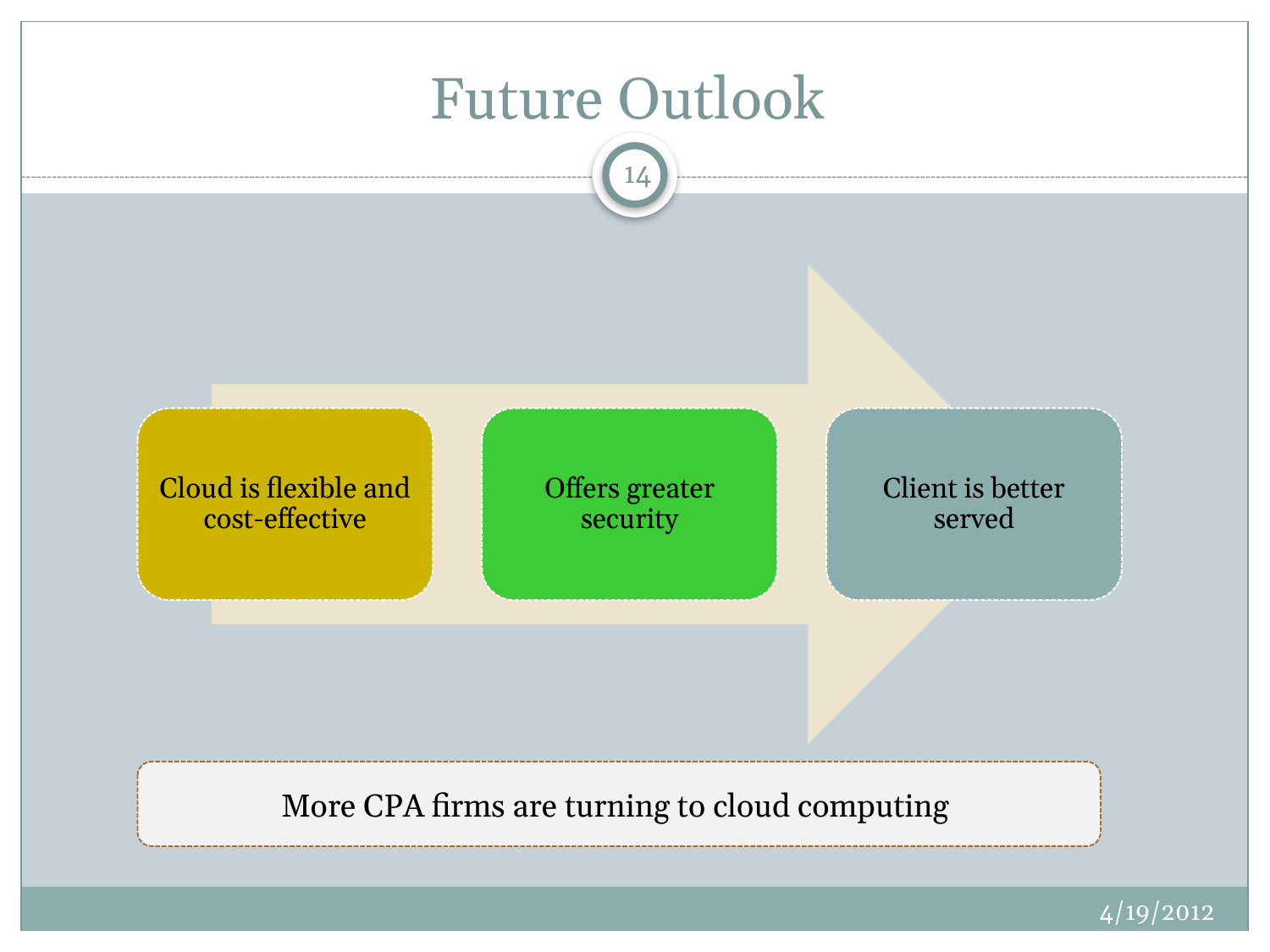

# Future Outlook
14

Cloud is flexible and cost-effective
Offers greater security
Client is better served

More CPA firms are turning to cloud computing

4/19/2012